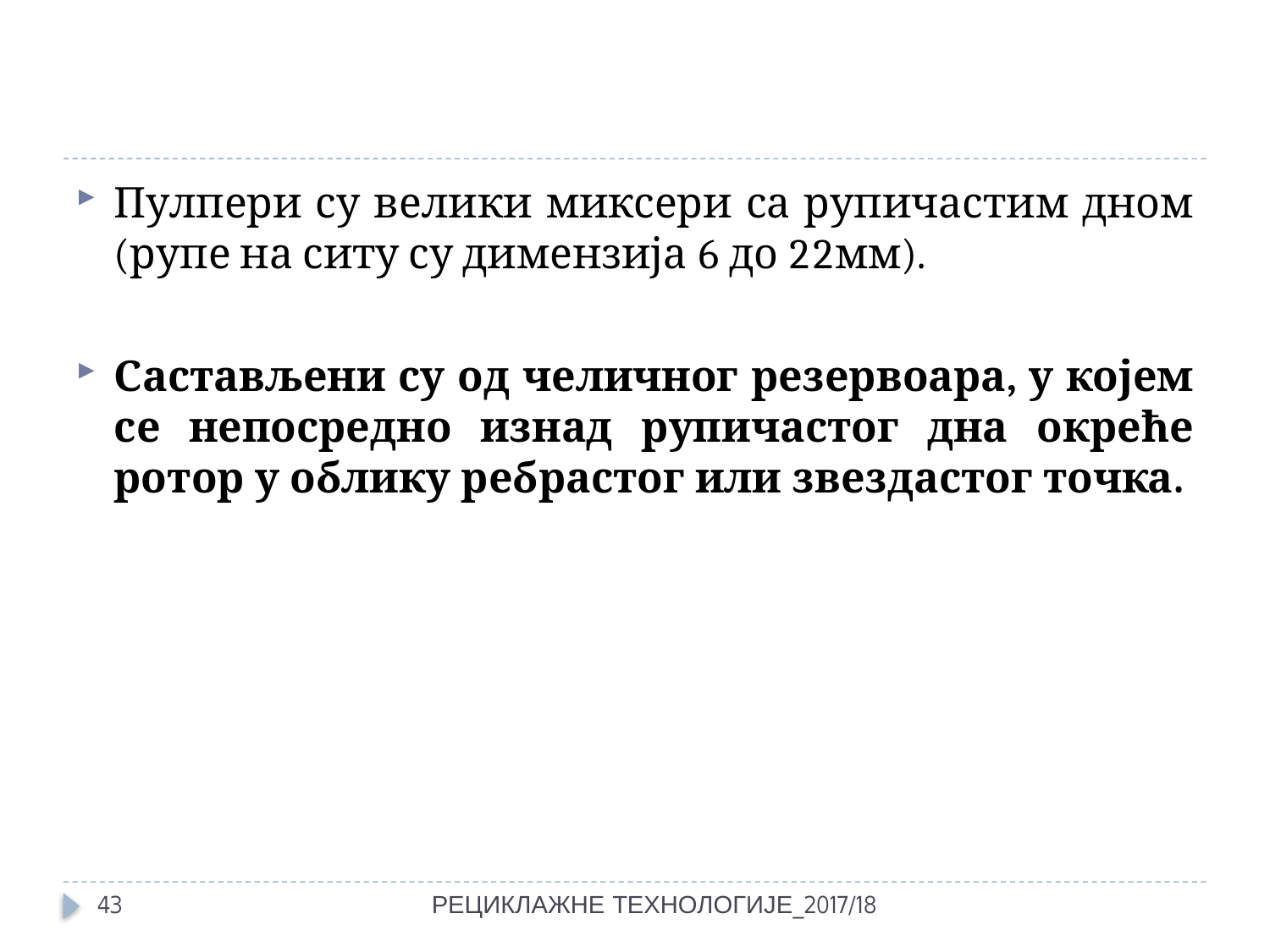

#
Пулпери су велики миксери са рупичастим дном (рупе на ситу су димензија 6 до 22мм).

Састављени су од челичног резервоара, у којем се непосредно изнад рупичастог дна окреће ротор у облику ребрастог или звездастог точка.
43
РЕЦИКЛАЖНЕ ТЕХНОЛОГИЈЕ_2017/18